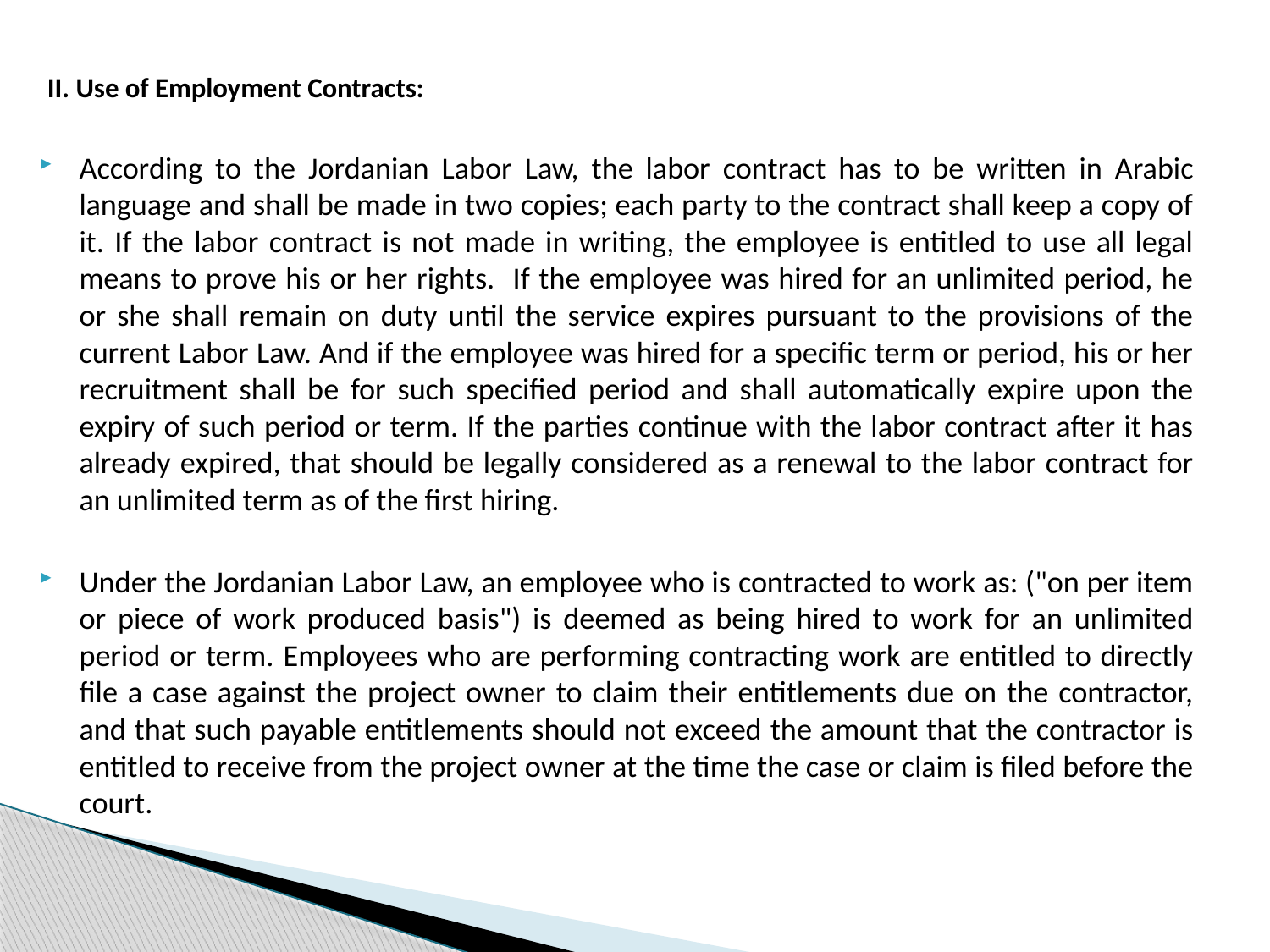

II. Use of Employment Contracts:

According to the Jordanian Labor Law, the labor contract has to be written in Arabic language and shall be made in two copies; each party to the contract shall keep a copy of it. If the labor contract is not made in writing, the employee is entitled to use all legal means to prove his or her rights.  If the employee was hired for an unlimited period, he or she shall remain on duty until the service expires pursuant to the provisions of the current Labor Law. And if the employee was hired for a specific term or period, his or her recruitment shall be for such specified period and shall automatically expire upon the expiry of such period or term. If the parties continue with the labor contract after it has already expired, that should be legally considered as a renewal to the labor contract for an unlimited term as of the first hiring.

Under the Jordanian Labor Law, an employee who is contracted to work as: ("on per item or piece of work produced basis") is deemed as being hired to work for an unlimited period or term. Employees who are performing contracting work are entitled to directly file a case against the project owner to claim their entitlements due on the contractor, and that such payable entitlements should not exceed the amount that the contractor is entitled to receive from the project owner at the time the case or claim is filed before the court.